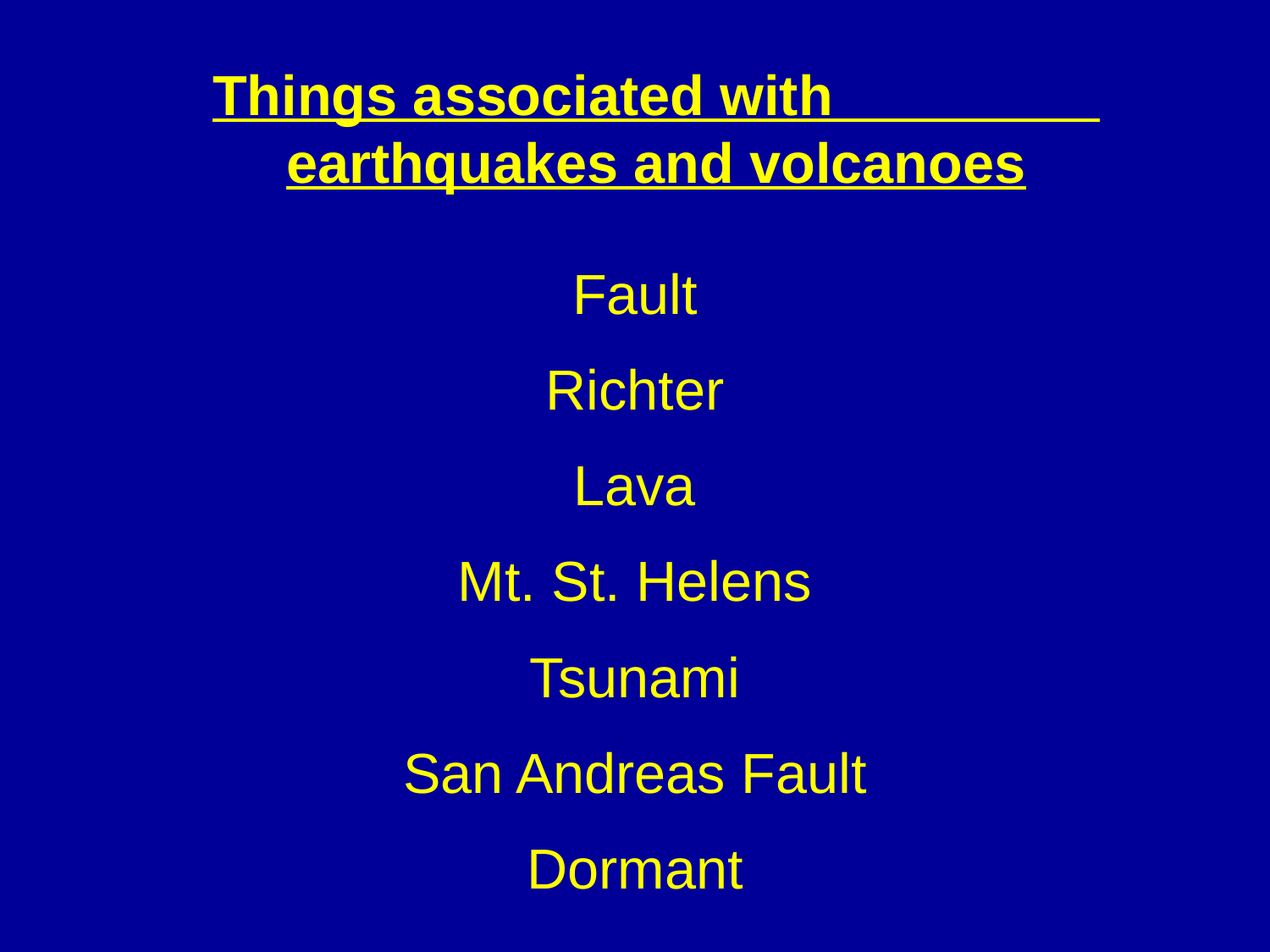

Things associated with                  earthquakes and volcanoes
Fault
Richter
Lava
Mt. St. Helens
Tsunami
San Andreas Fault
Dormant